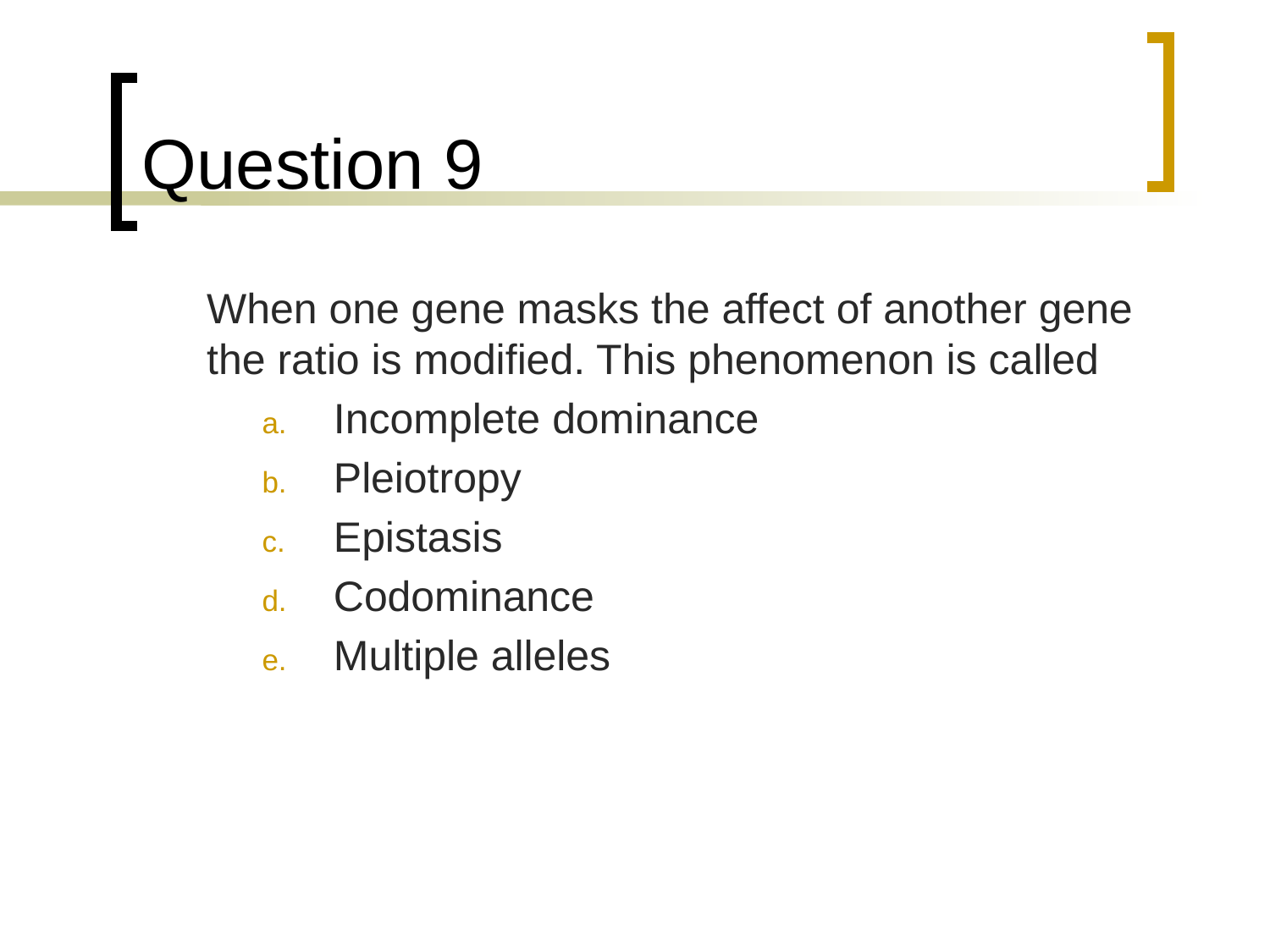

# Question 9
	When one gene masks the affect of another gene the ratio is modified. This phenomenon is called
Incomplete dominance
Pleiotropy
Epistasis
Codominance
Multiple alleles